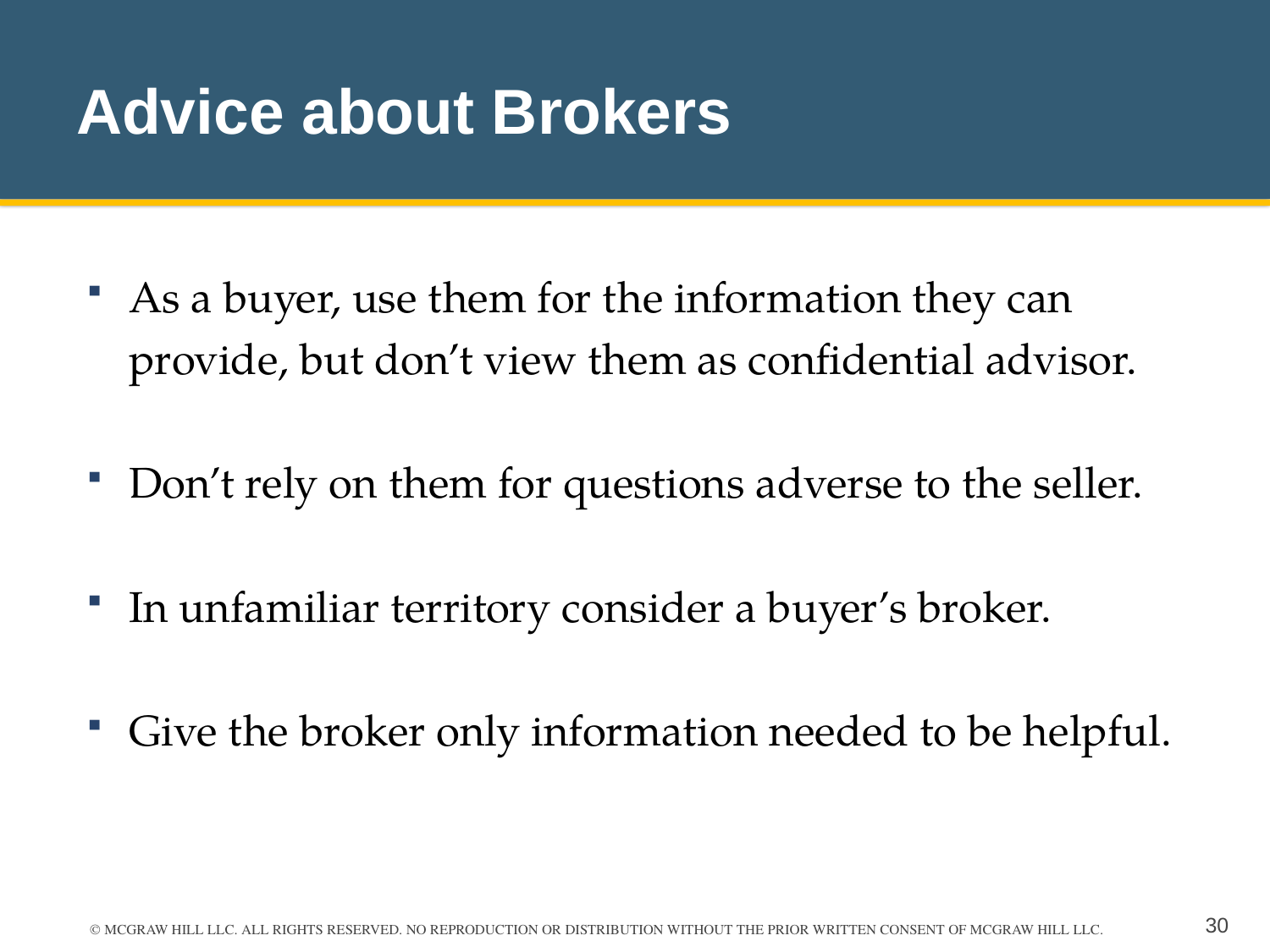

# Advice about Brokers
As a buyer, use them for the information they can provide, but don’t view them as confidential advisor.

Don’t rely on them for questions adverse to the seller.

In unfamiliar territory consider a buyer’s broker.

Give the broker only information needed to be helpful.

© MCGRAW HILL LLC. ALL RIGHTS RESERVED. NO REPRODUCTION OR DISTRIBUTION WITHOUT THE PRIOR WRITTEN CONSENT OF MCGRAW HILL LLC.
30